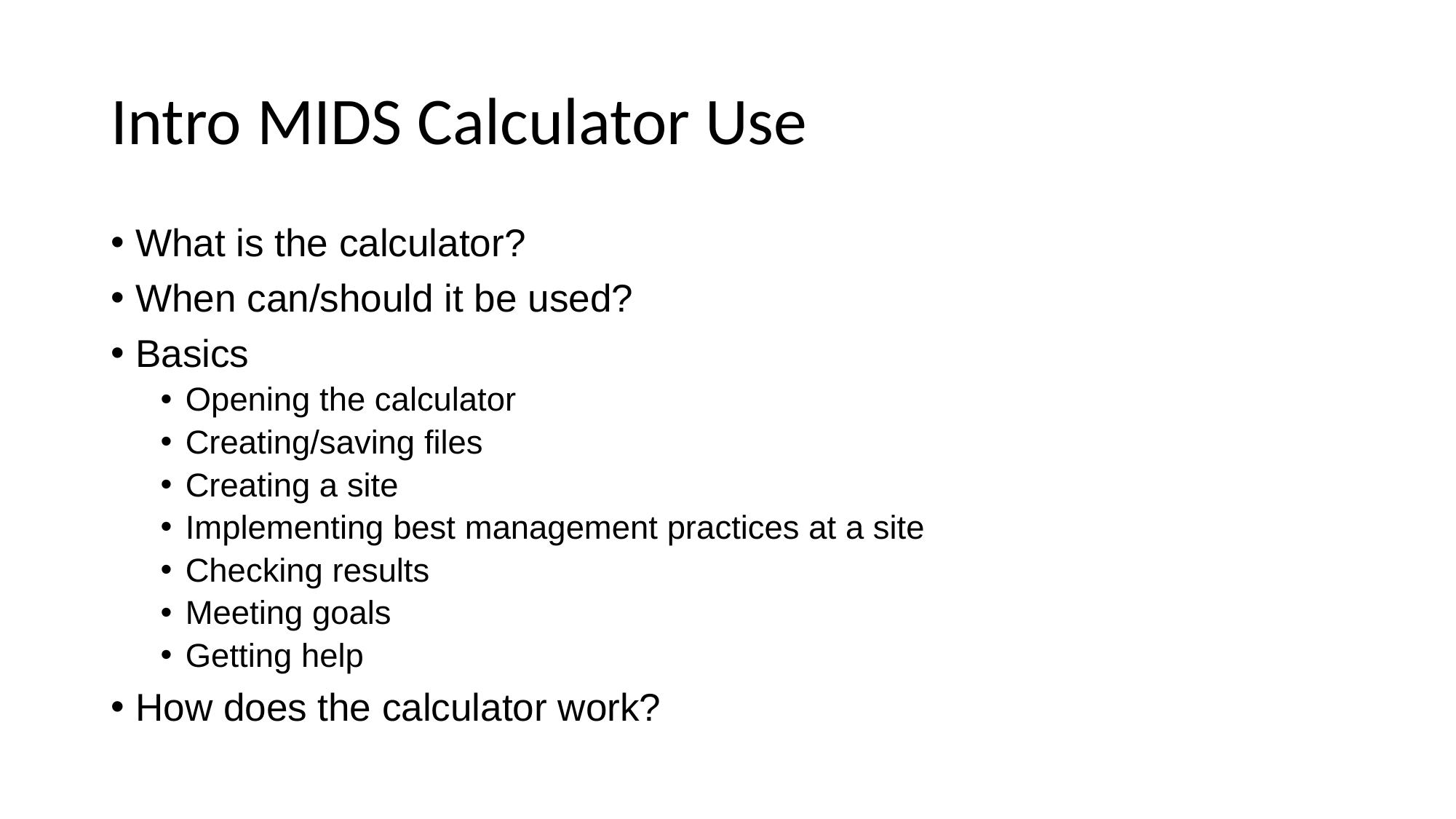

# Intro MIDS Calculator Use
What is the calculator?
When can/should it be used?
Basics
Opening the calculator
Creating/saving files
Creating a site
Implementing best management practices at a site
Checking results
Meeting goals
Getting help
How does the calculator work?